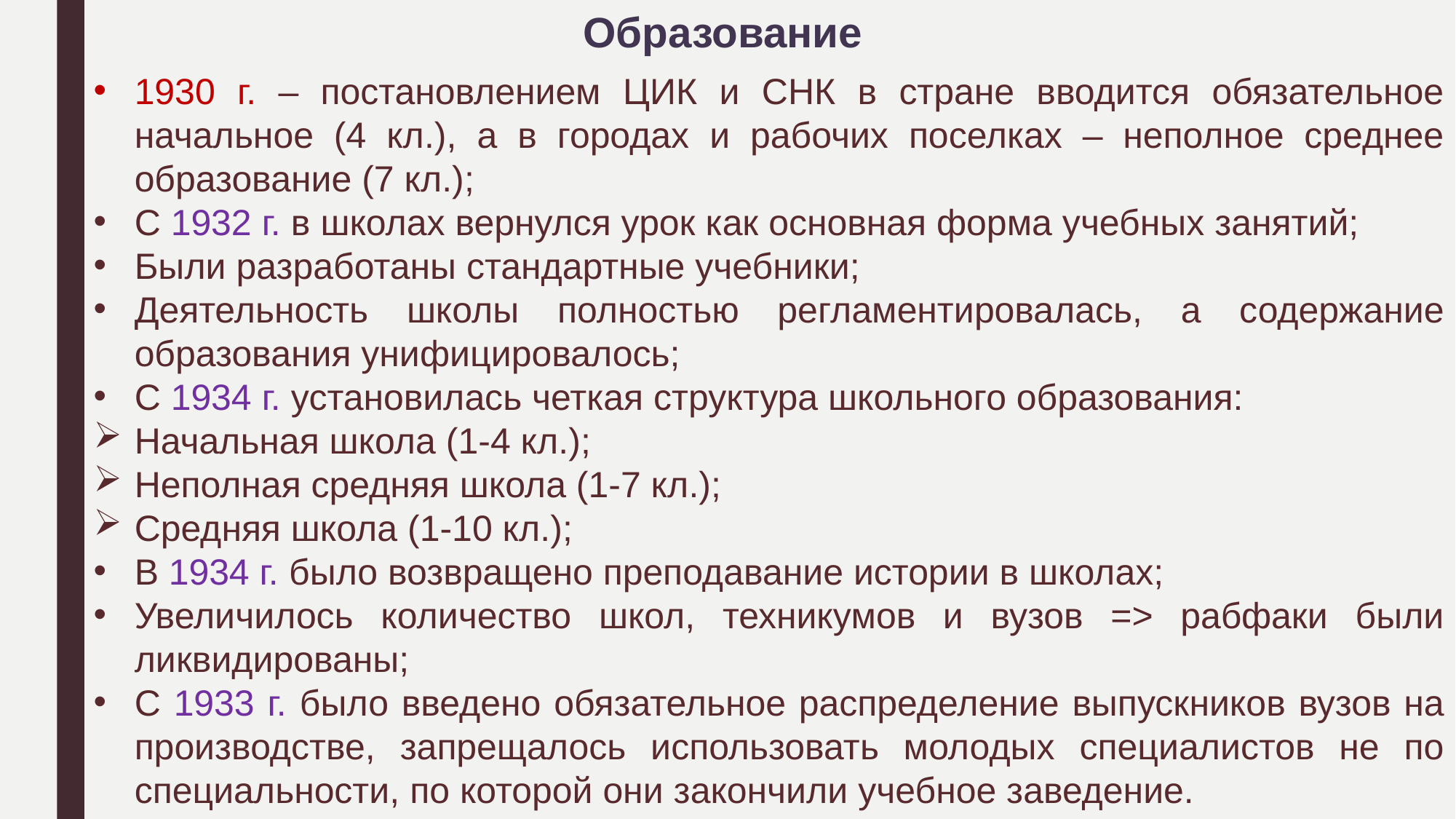

Образование
1930 г. – постановлением ЦИК и СНК в стране вводится обязательное начальное (4 кл.), а в городах и рабочих поселках – неполное среднее образование (7 кл.);
С 1932 г. в школах вернулся урок как основная форма учебных занятий;
Были разработаны стандартные учебники;
Деятельность школы полностью регламентировалась, а содержание образования унифицировалось;
С 1934 г. установилась четкая структура школьного образования:
Начальная школа (1-4 кл.);
Неполная средняя школа (1-7 кл.);
Средняя школа (1-10 кл.);
В 1934 г. было возвращено преподавание истории в школах;
Увеличилось количество школ, техникумов и вузов => рабфаки были ликвидированы;
С 1933 г. было введено обязательное распределение выпускников вузов на производстве, запрещалось использовать молодых специалистов не по специальности, по которой они закончили учебное заведение.